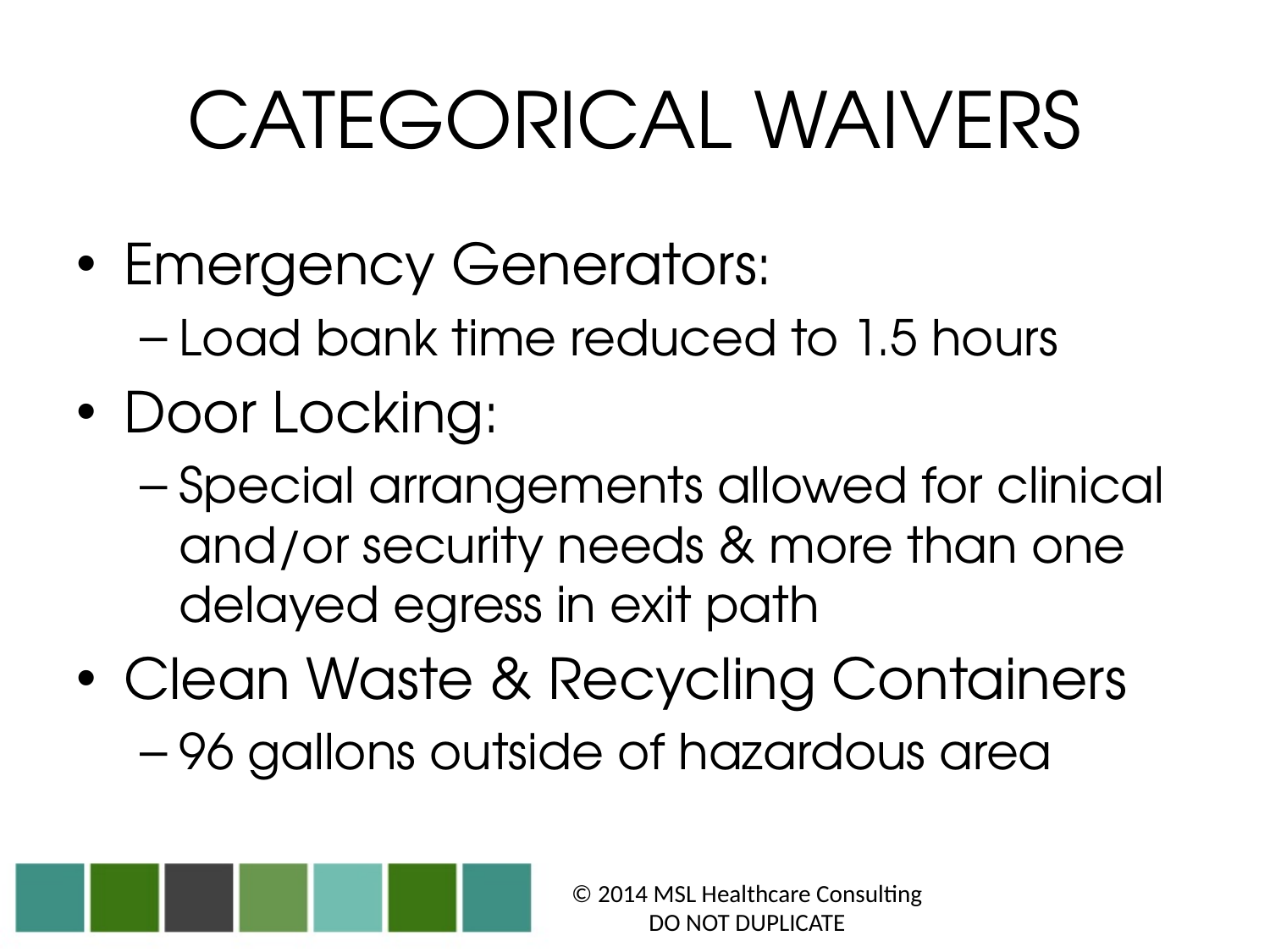

# CATEGORICAL WAIVERS
Emergency Generators:
Load bank time reduced to 1.5 hours
Door Locking:
Special arrangements allowed for clinical and/or security needs & more than one delayed egress in exit path
Clean Waste & Recycling Containers
96 gallons outside of hazardous area

© 2014 MSL Healthcare Consulting
DO NOT DUPLICATE